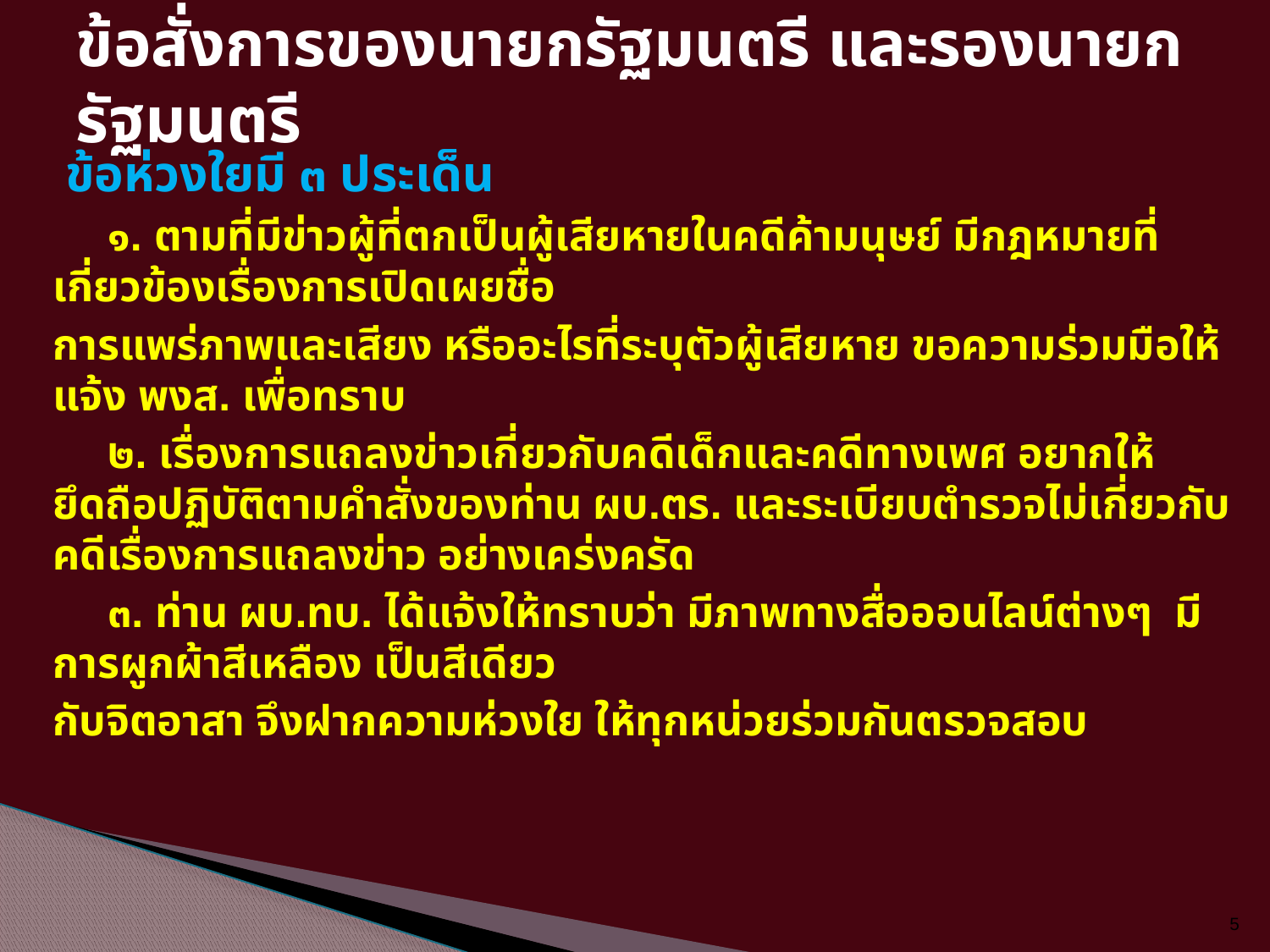

# ข้อสั่งการของนายกรัฐมนตรี และรองนายกรัฐมนตรี
 ข้อห่วงใยมี ๓ ประเด็น
     ๑. ตามที่มีข่าวผู้ที่ตกเป็นผู้เสียหายในคดีค้ามนุษย์ มีกฎหมายที่เกี่ยวข้องเรื่องการเปิดเผยชื่อ
การแพร่ภาพและเสียง หรืออะไรที่ระบุตัวผู้เสียหาย ขอความร่วมมือให้แจ้ง พงส. เพื่อทราบ
     ๒. เรื่องการแถลงข่าวเกี่ยวกับคดีเด็กและคดีทางเพศ อยากให้ยึดถือปฏิบัติตามคำสั่งของท่าน ผบ.ตร. และระเบียบตำรวจไม่เกี่ยวกับคดีเรื่องการแถลงข่าว อย่างเคร่งครัด
     ๓. ท่าน ผบ.ทบ. ได้แจ้งให้ทราบว่า มีภาพทางสื่อออนไลน์ต่างๆ  มีการผูกผ้าสีเหลือง เป็นสีเดียว
กับจิตอาสา จึงฝากความห่วงใย ให้ทุกหน่วยร่วมกันตรวจสอบ

5